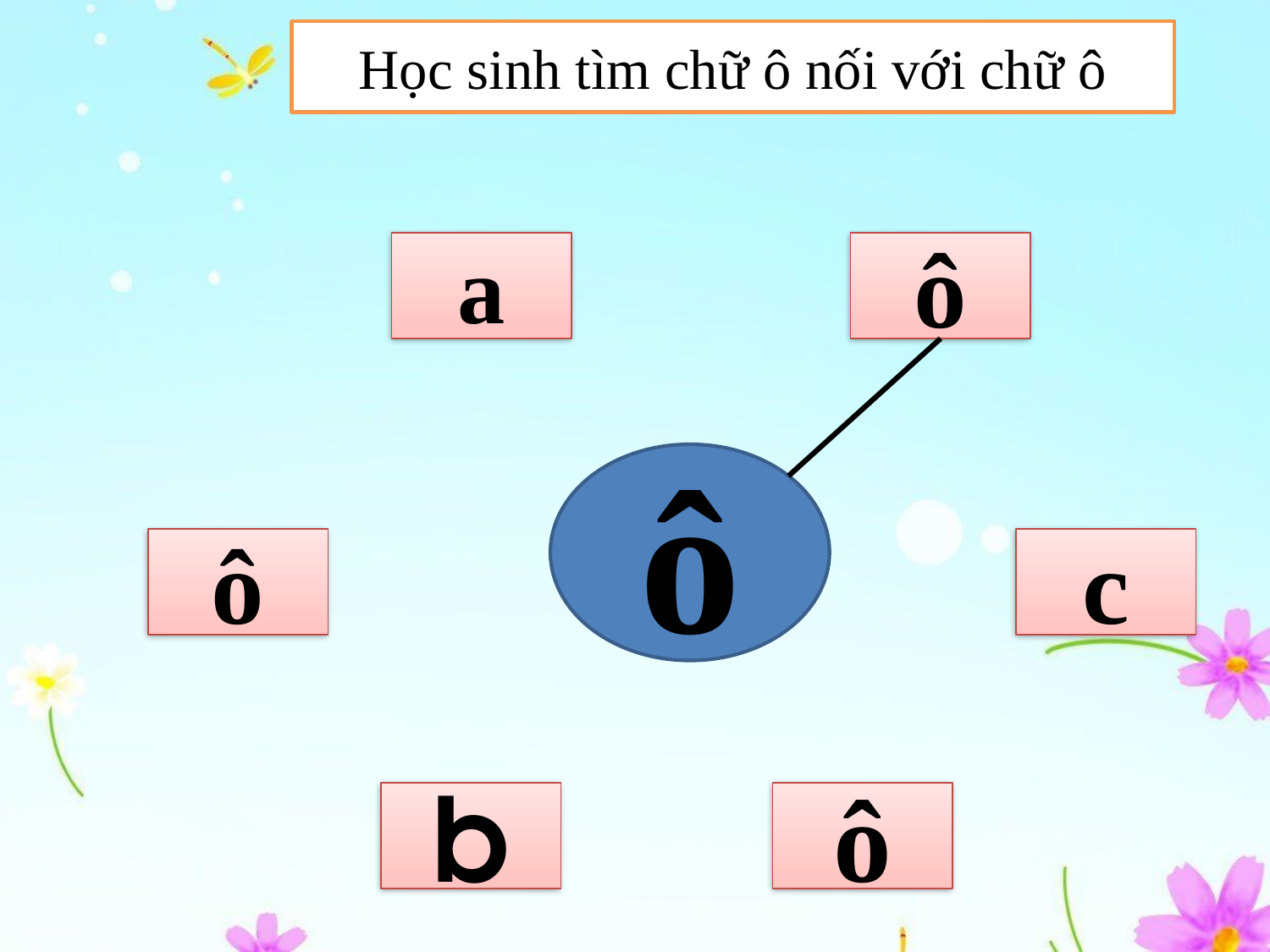

Học sinh tìm chữ ô nối với chữ ô
a
ô
ô
ô
c
b
ô